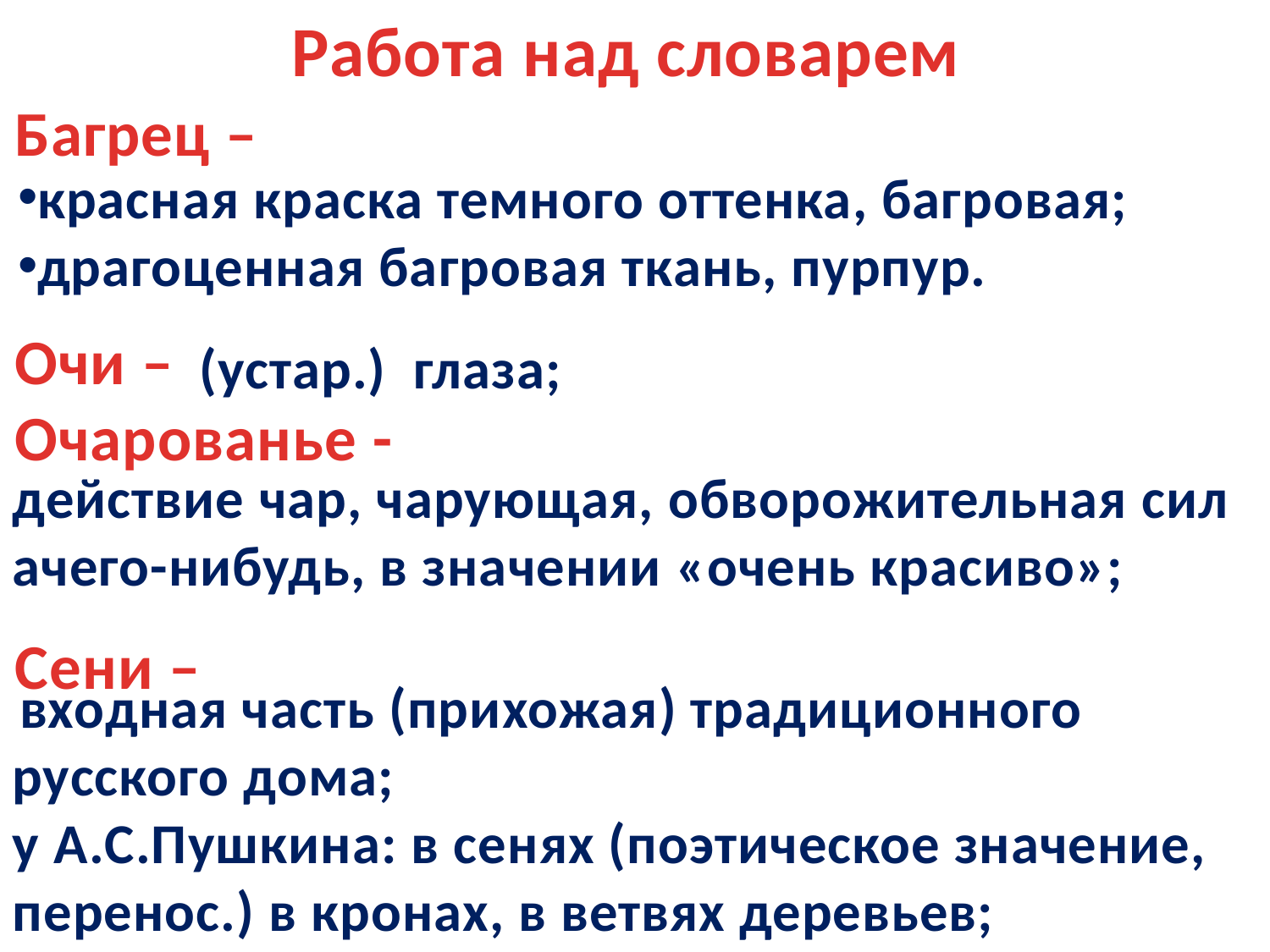

Работа над словарем
Багрец –

Очи –
Очарованье -

Сени –

красная краска темного оттенка, багровая;
драгоценная багровая ткань, пурпур.
(устар.)  глаза;
действие чар, чарующая, обворожительная силачего-нибудь, в значении «очень красиво»;
 входная часть (прихожая) традиционного русского дома;
у А.С.Пушкина: в сенях (поэтическое значение, перенос.) в кронах, в ветвях деревьев;